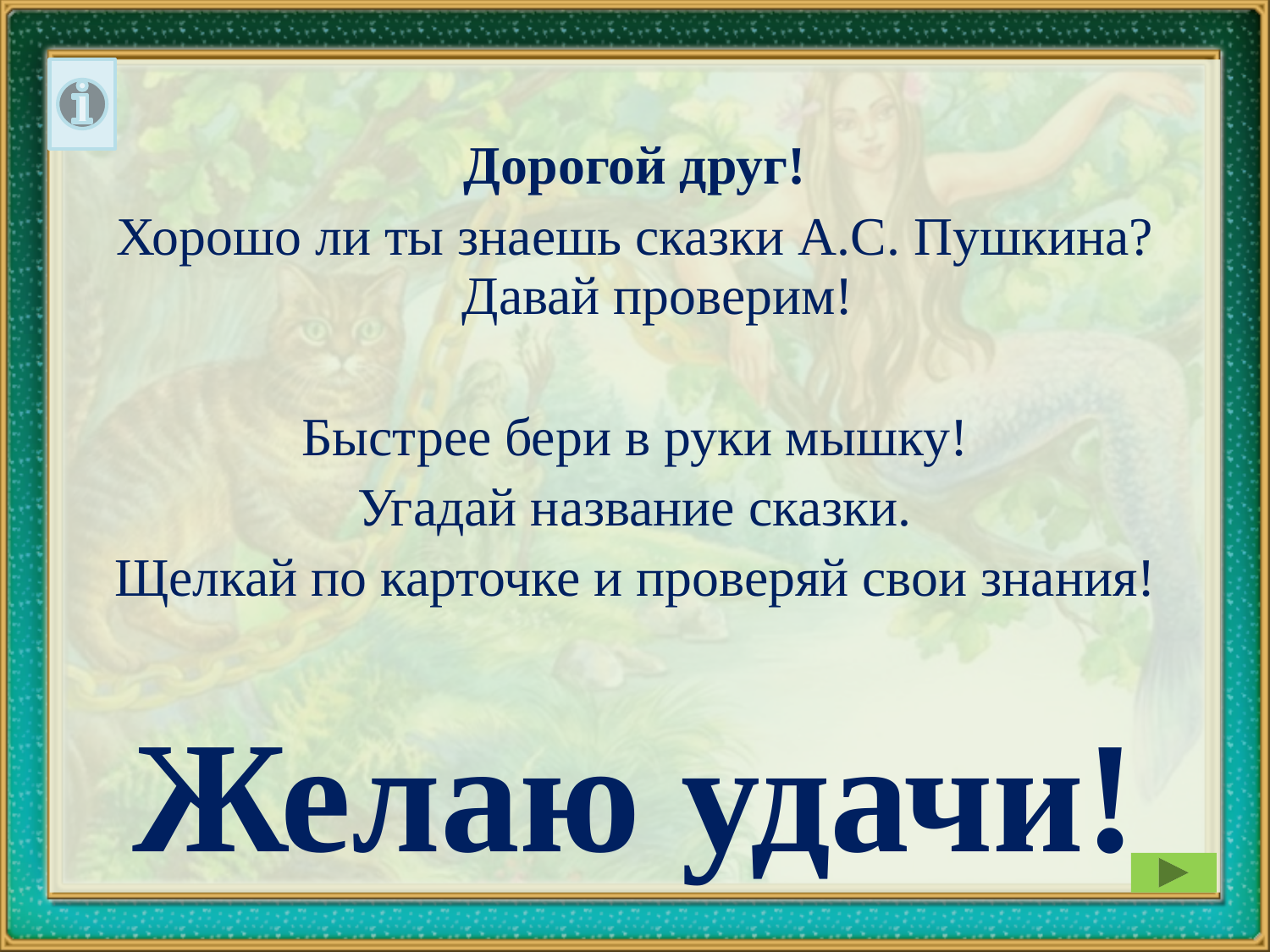

Дорогой друг!
Хорошо ли ты знаешь сказки А.С. Пушкина? Давай проверим!

 Быстрее бери в руки мышку!
Угадай название сказки.
Щелкай по карточке и проверяй свои знания!

Желаю удачи!